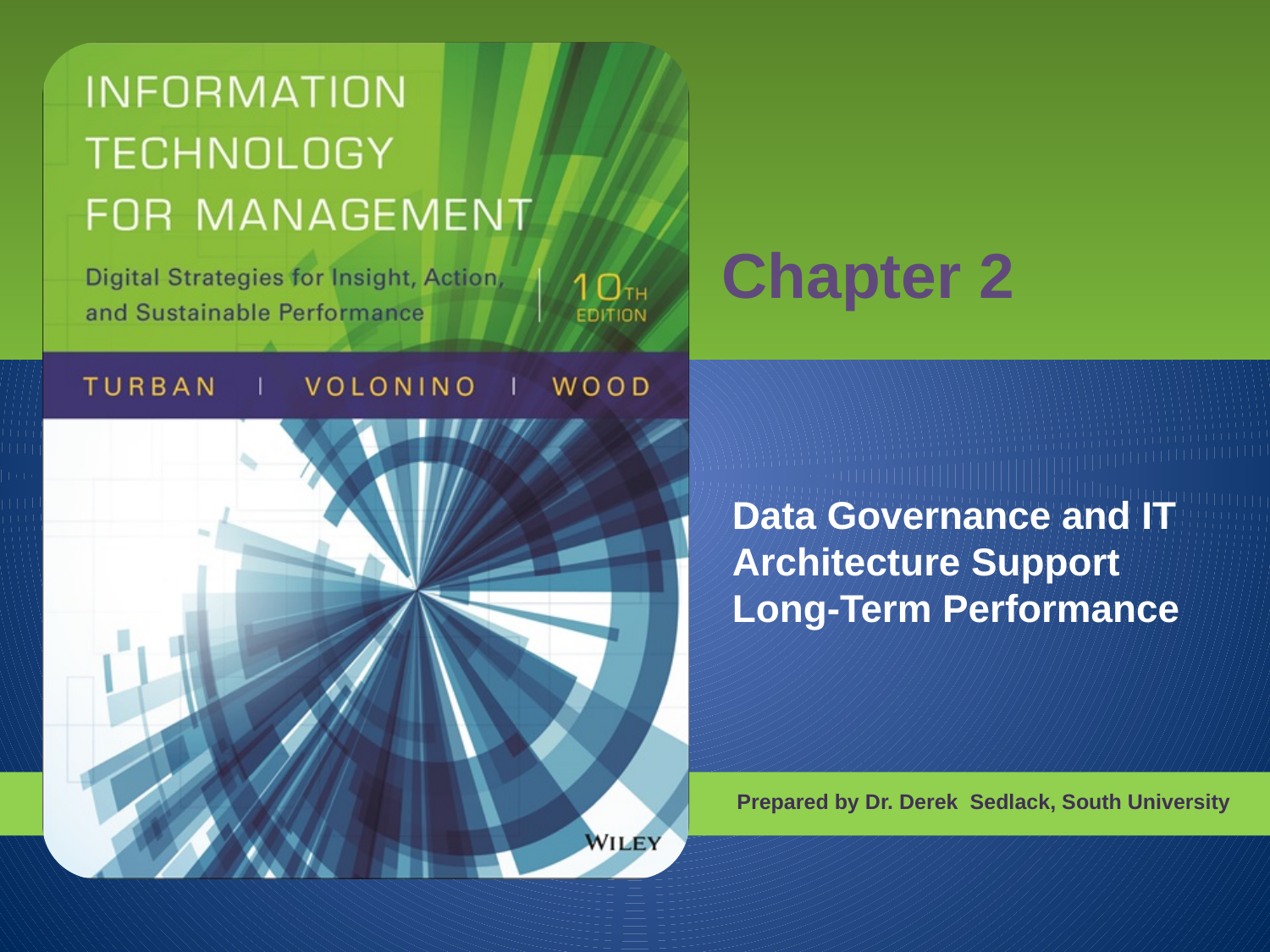

# Chapter 2
Data Governance and IT Architecture Support Long-Term Performance